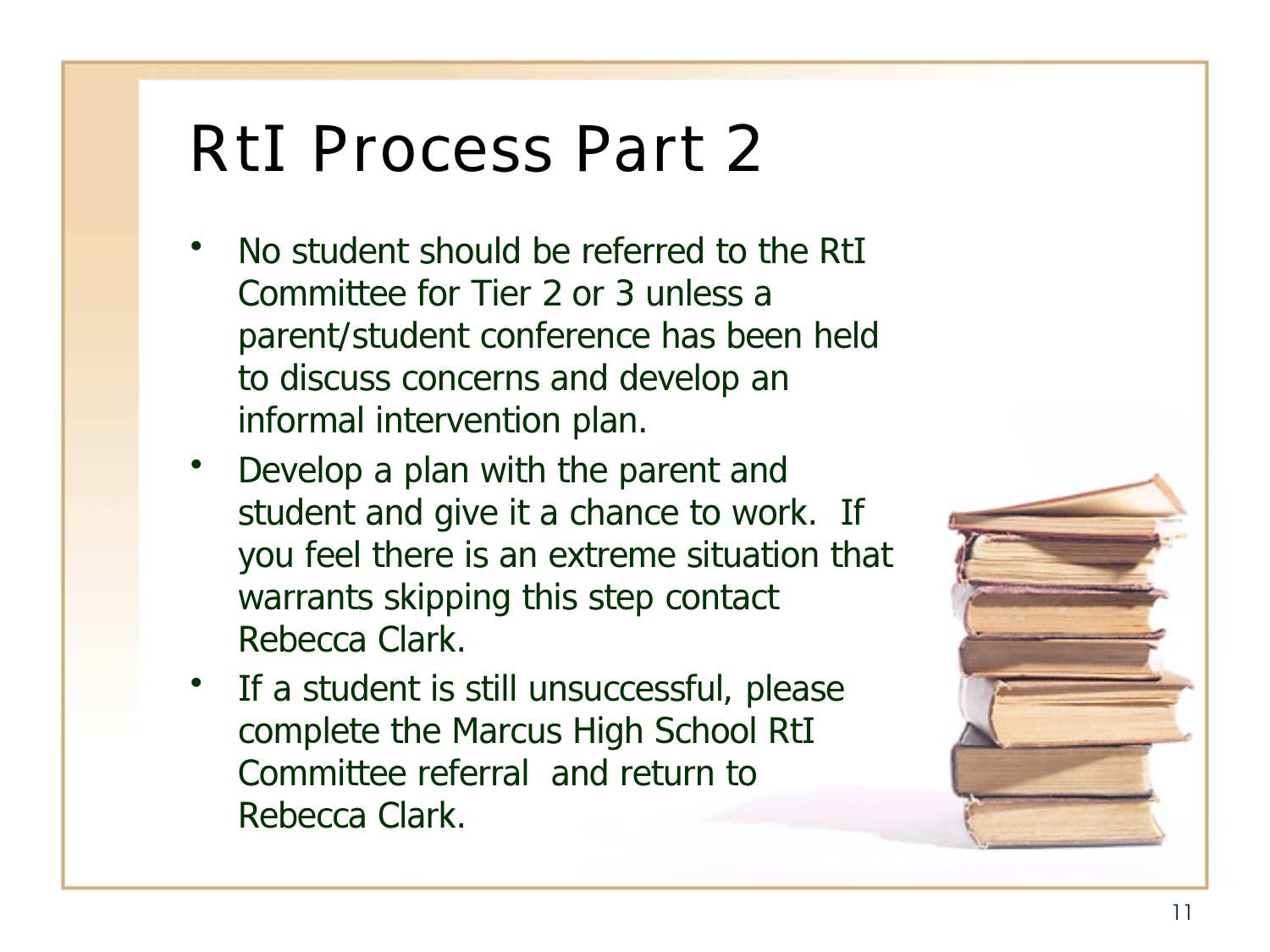

# RtI Process Part 2
No student should be referred to the RtI Committee for Tier 2 or 3 unless a parent/student conference has been held to discuss concerns and develop an informal intervention plan.
Develop a plan with the parent and student and give it a chance to work.  If you feel there is an extreme situation that warrants skipping this step contact Rebecca Clark.
If a student is still unsuccessful, please complete the Marcus High School RtI Committee referral  and return to Rebecca Clark.

11